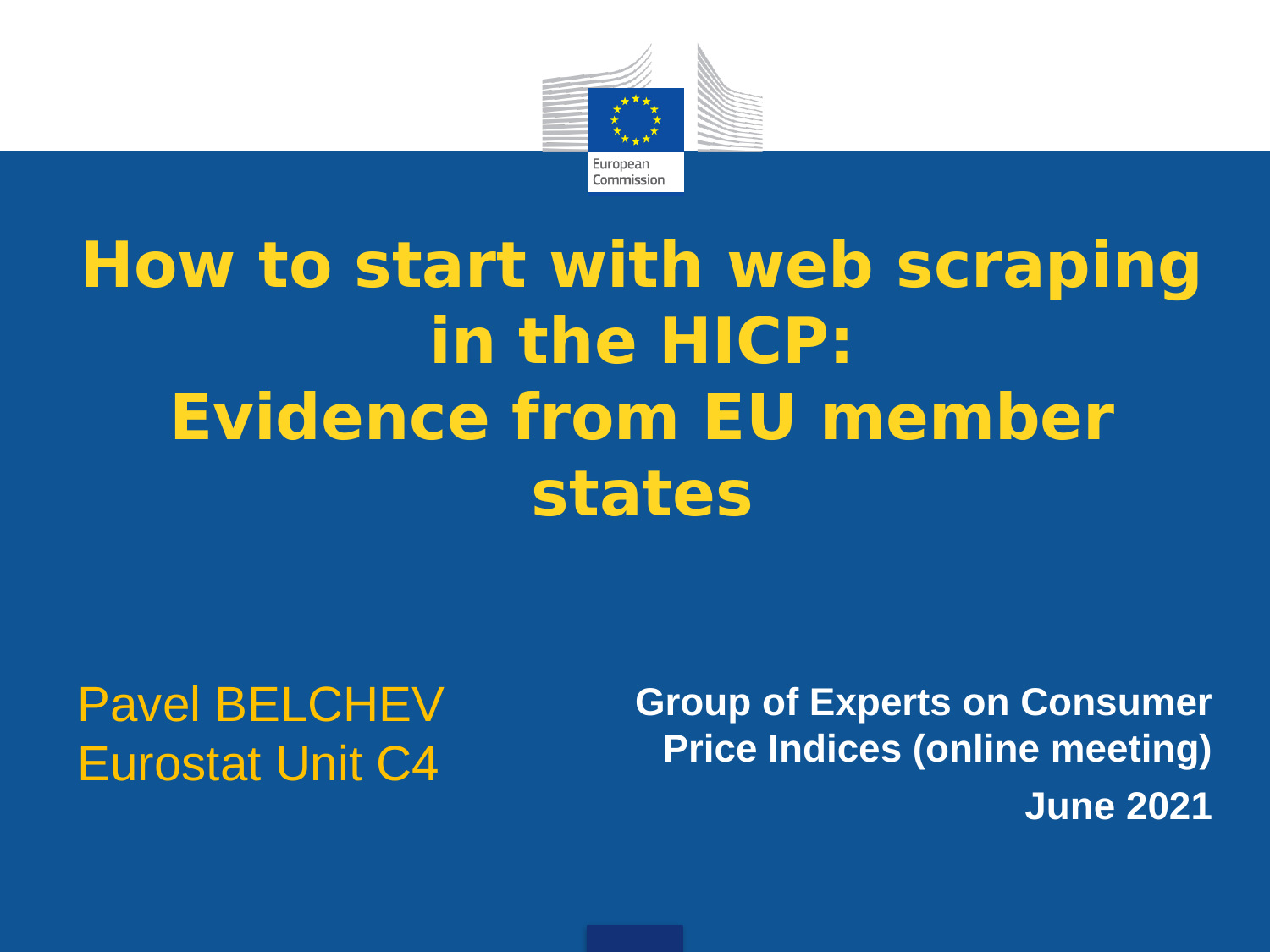

# How to start with web scraping in the HICP: Evidence from EU member states
Pavel BELCHEV
Eurostat Unit C4

Group of Experts on Consumer Price Indices (online meeting)
June 2021